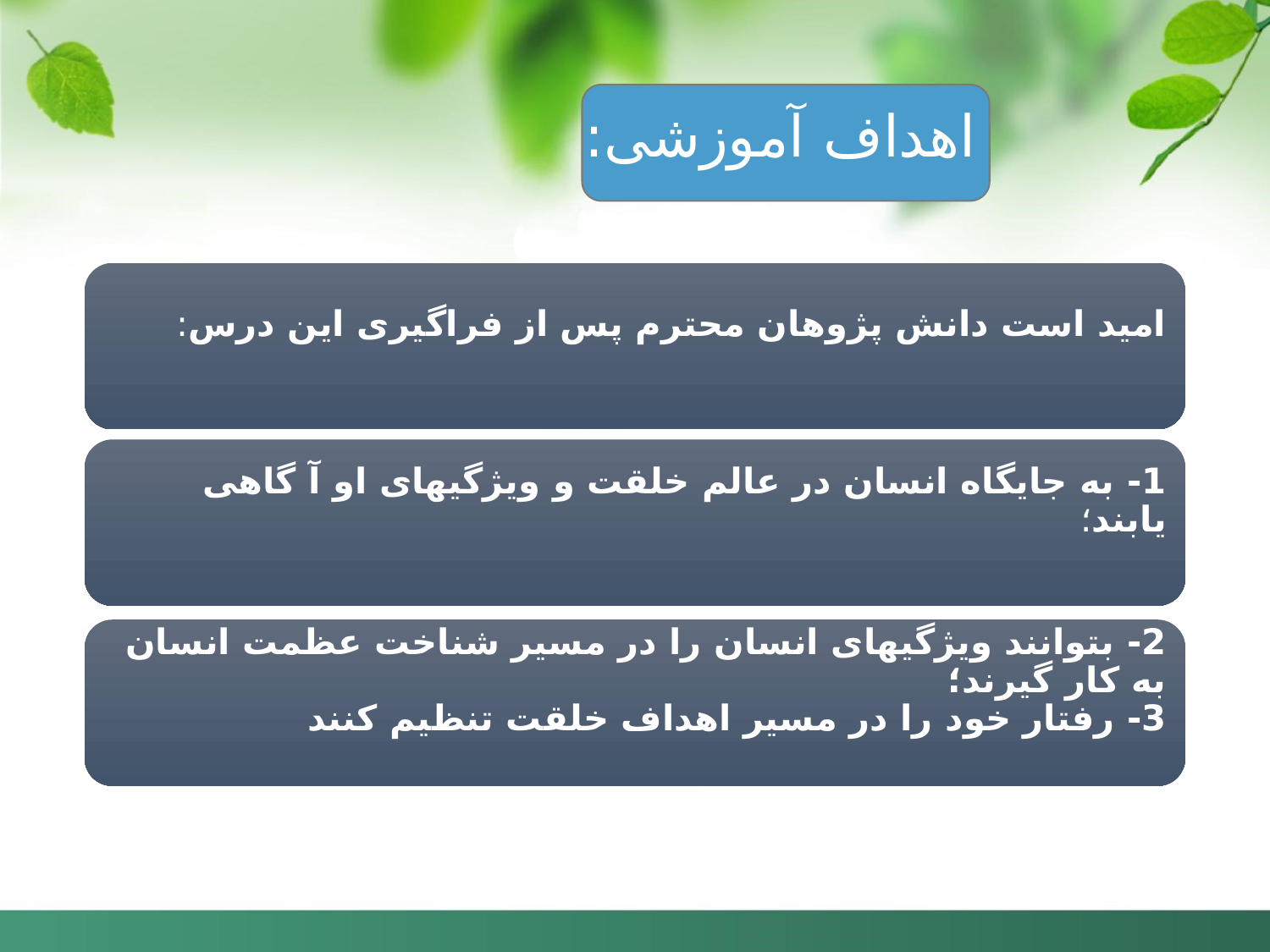

اهداف آموزشی:
امید است دانش پژوهان محترم پس از فراگیری این درس:
1- به جایگاه انسان در عالم خلقت و ویژگیهای او آ گاهی یابند؛
2- بتوانند ویژگیهای انسان را در مسیر شناخت عظمت انسان به کار گیرند؛
3- رفتار خود را در مسیر اهداف خلقت تنظیم کنند